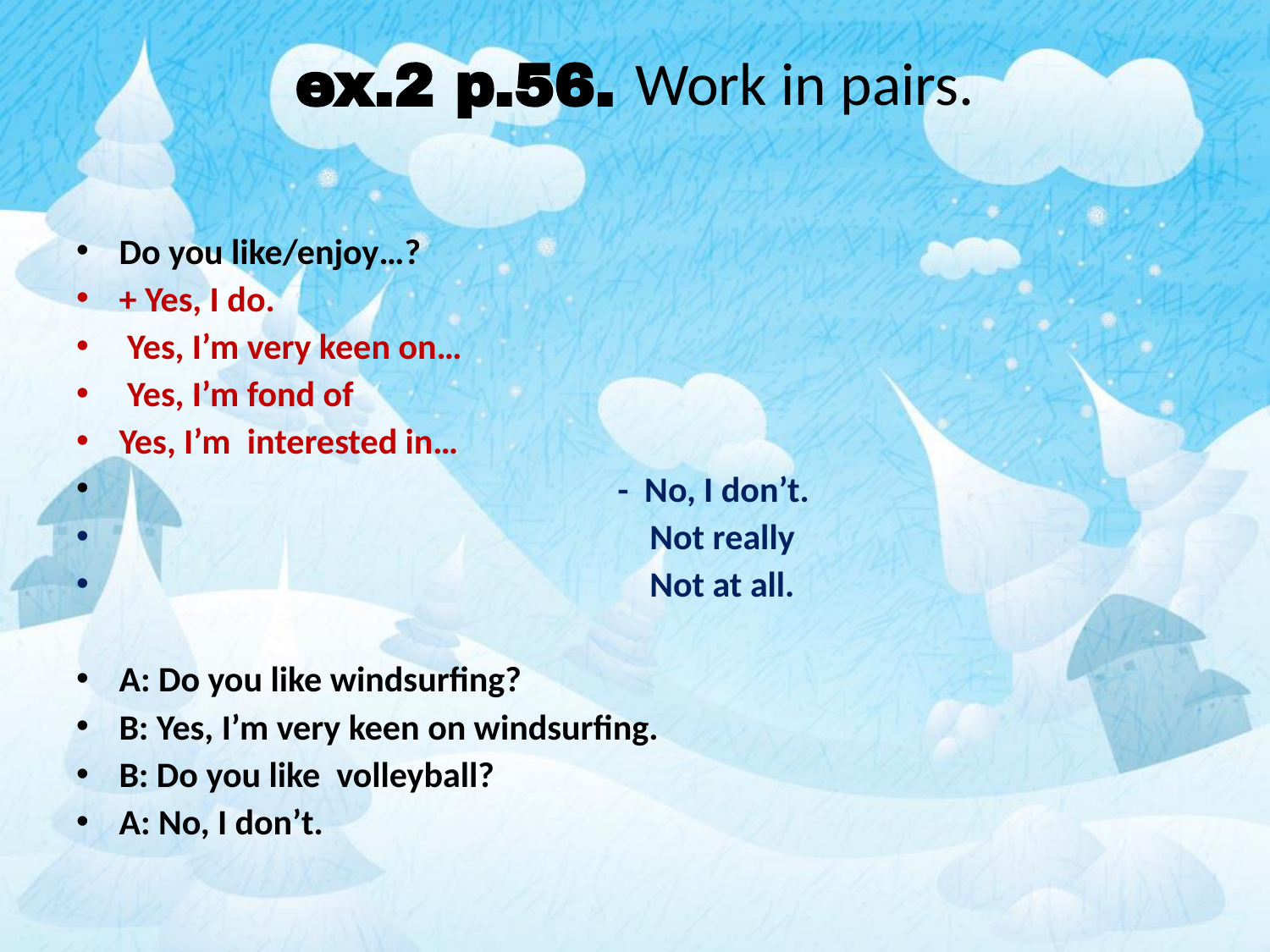

# ex.2 p.56. Work in pairs.
Do you like/enjoy…?
+ Yes, I do.
 Yes, I’m very keen on…
 Yes, I’m fond of
Yes, I’m  interested in…
                                                              -  No, I don’t.
                                                                  Not really
                                                                  Not at all.

A: Do you like windsurfing?
B: Yes, I’m very keen on windsurfing.
B: Do you like  volleyball?
A: No, I don’t.